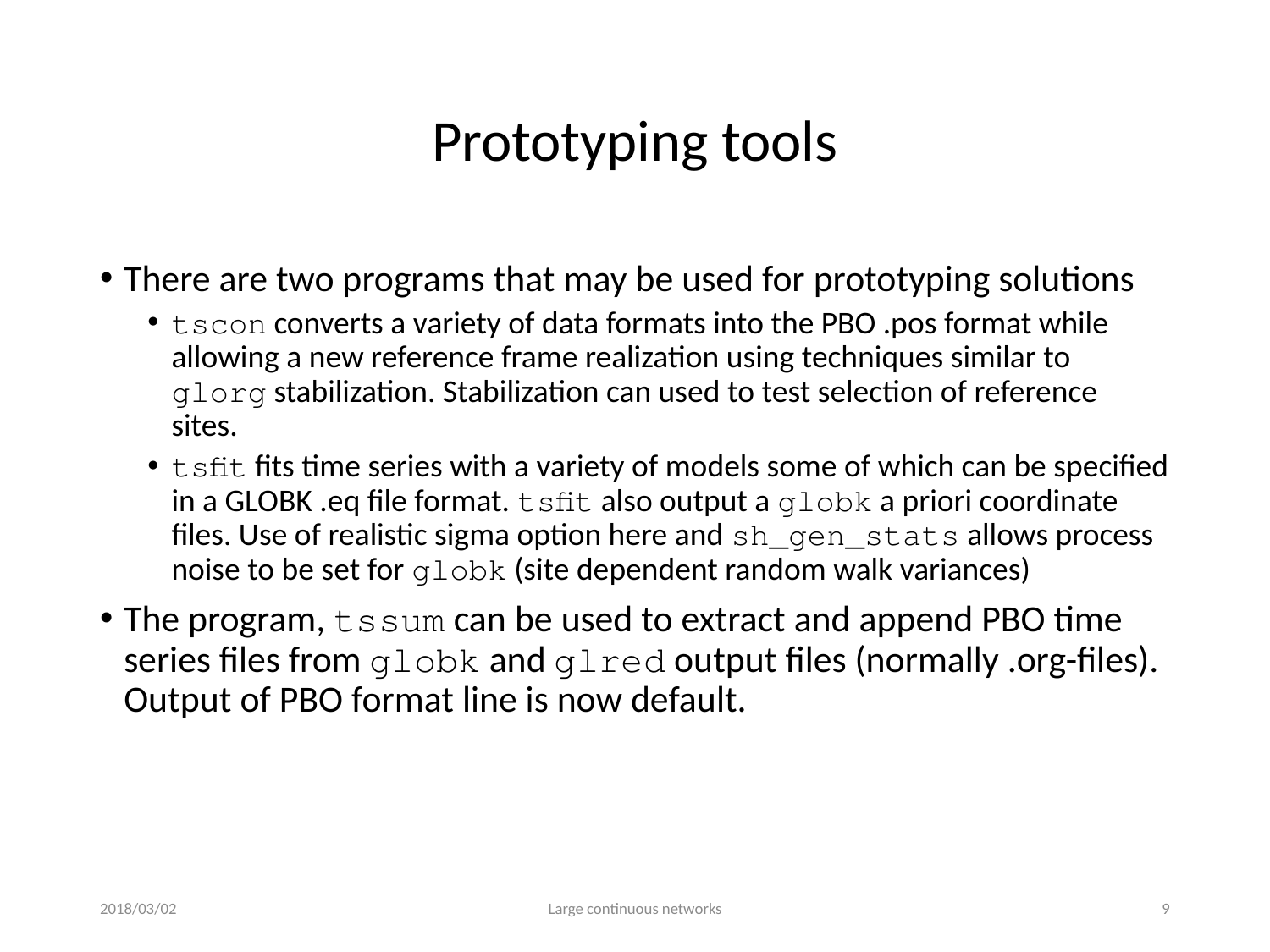

# Prototyping tools
There are two programs that may be used for prototyping solutions
tscon converts a variety of data formats into the PBO .pos format while allowing a new reference frame realization using techniques similar to glorg stabilization. Stabilization can used to test selection of reference sites.
tsfit fits time series with a variety of models some of which can be specified in a GLOBK .eq file format. tsfit also output a globk a priori coordinate files. Use of realistic sigma option here and sh_gen_stats allows process noise to be set for globk (site dependent random walk variances)
The program, tssum can be used to extract and append PBO time series files from globk and glred output files (normally .org-files).  Output of PBO format line is now default.
2018/03/02
Large continuous networks
9